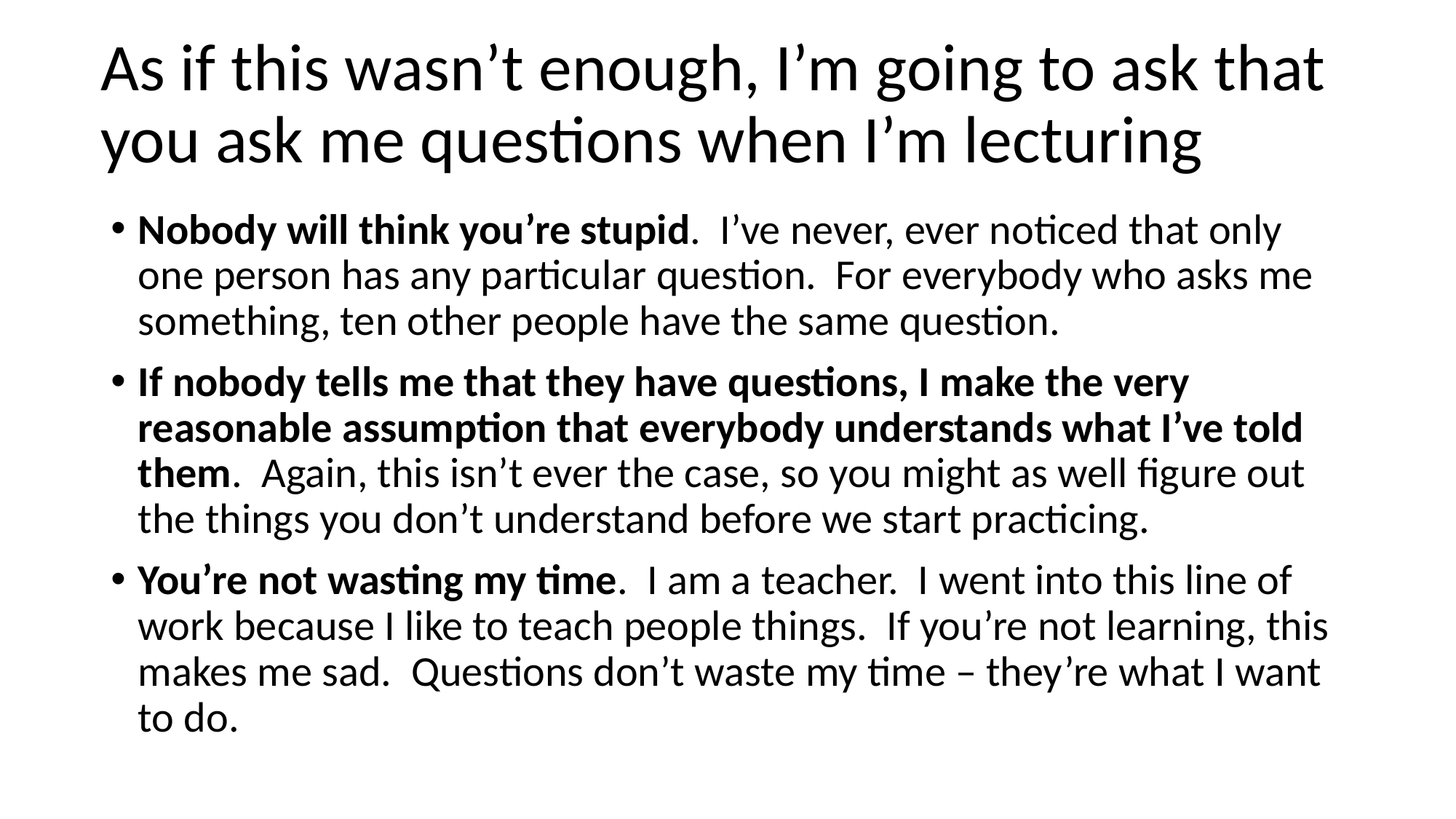

# As if this wasn’t enough, I’m going to ask that you ask me questions when I’m lecturing
Nobody will think you’re stupid.  I’ve never, ever noticed that only one person has any particular question.  For everybody who asks me something, ten other people have the same question.
If nobody tells me that they have questions, I make the very reasonable assumption that everybody understands what I’ve told them.  Again, this isn’t ever the case, so you might as well figure out the things you don’t understand before we start practicing.
You’re not wasting my time.  I am a teacher.  I went into this line of work because I like to teach people things.  If you’re not learning, this makes me sad.  Questions don’t waste my time – they’re what I want to do.